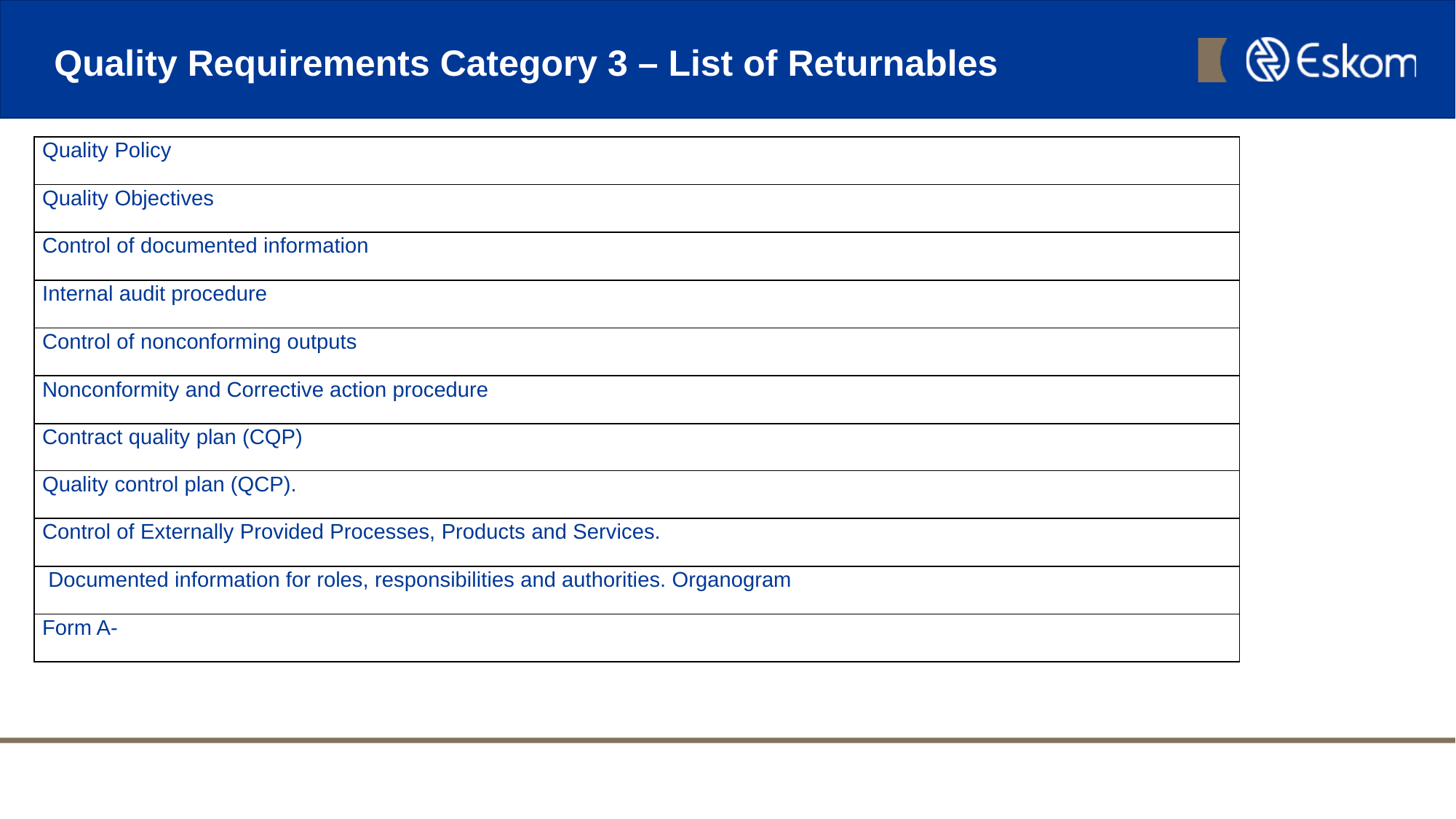

# Quality Requirements Category 3 – List of Returnables
| Quality Policy |
| --- |
| Quality Objectives |
| Control of documented information |
| Internal audit procedure |
| Control of nonconforming outputs |
| Nonconformity and Corrective action procedure |
| Contract quality plan (CQP) |
| Quality control plan (QCP). |
| Control of Externally Provided Processes, Products and Services. |
| Documented information for roles, responsibilities and authorities. Organogram |
| Form A- |